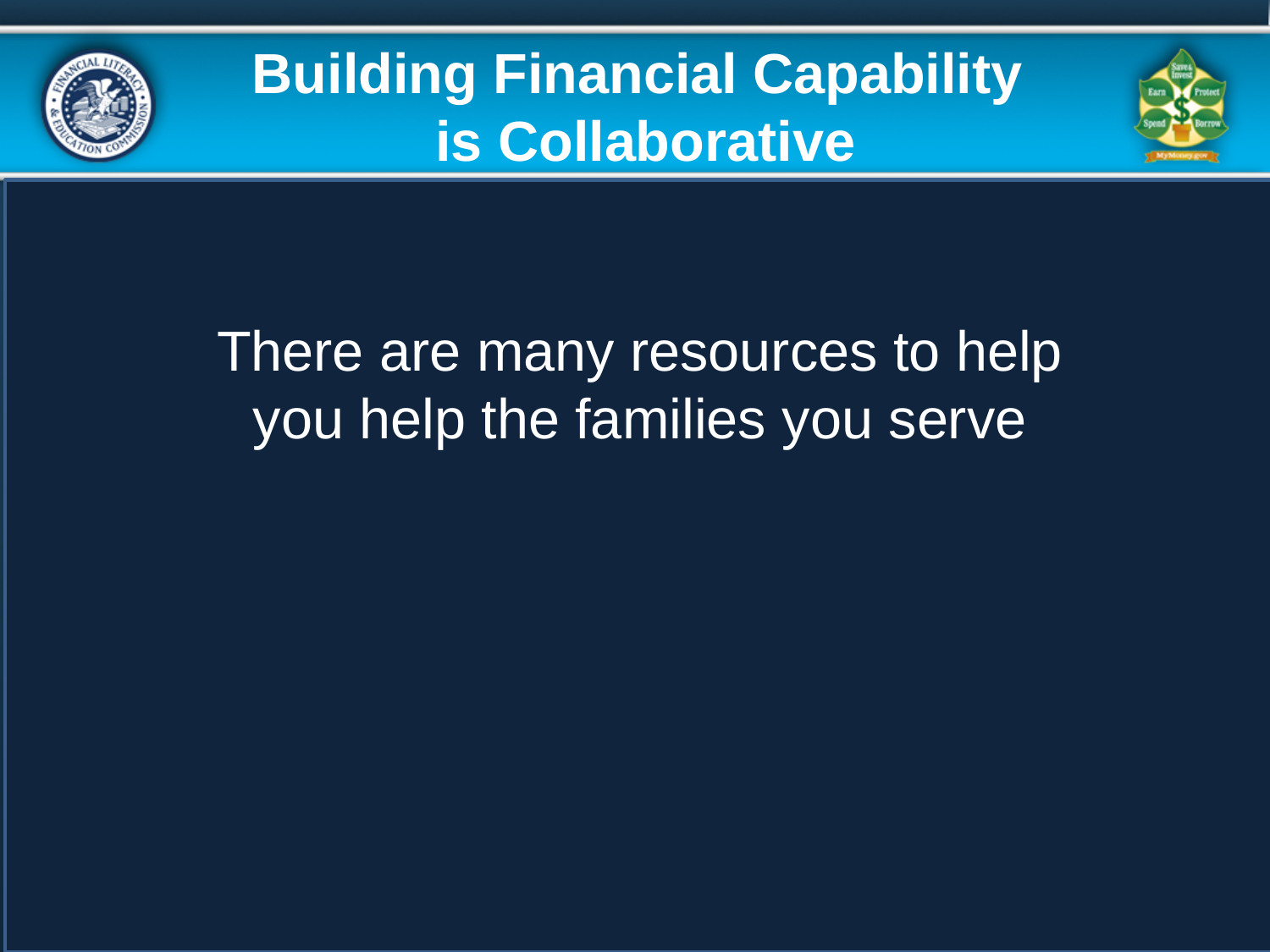

Building Financial Capability
is Collaborative

There are many resources to help you help the families you serve